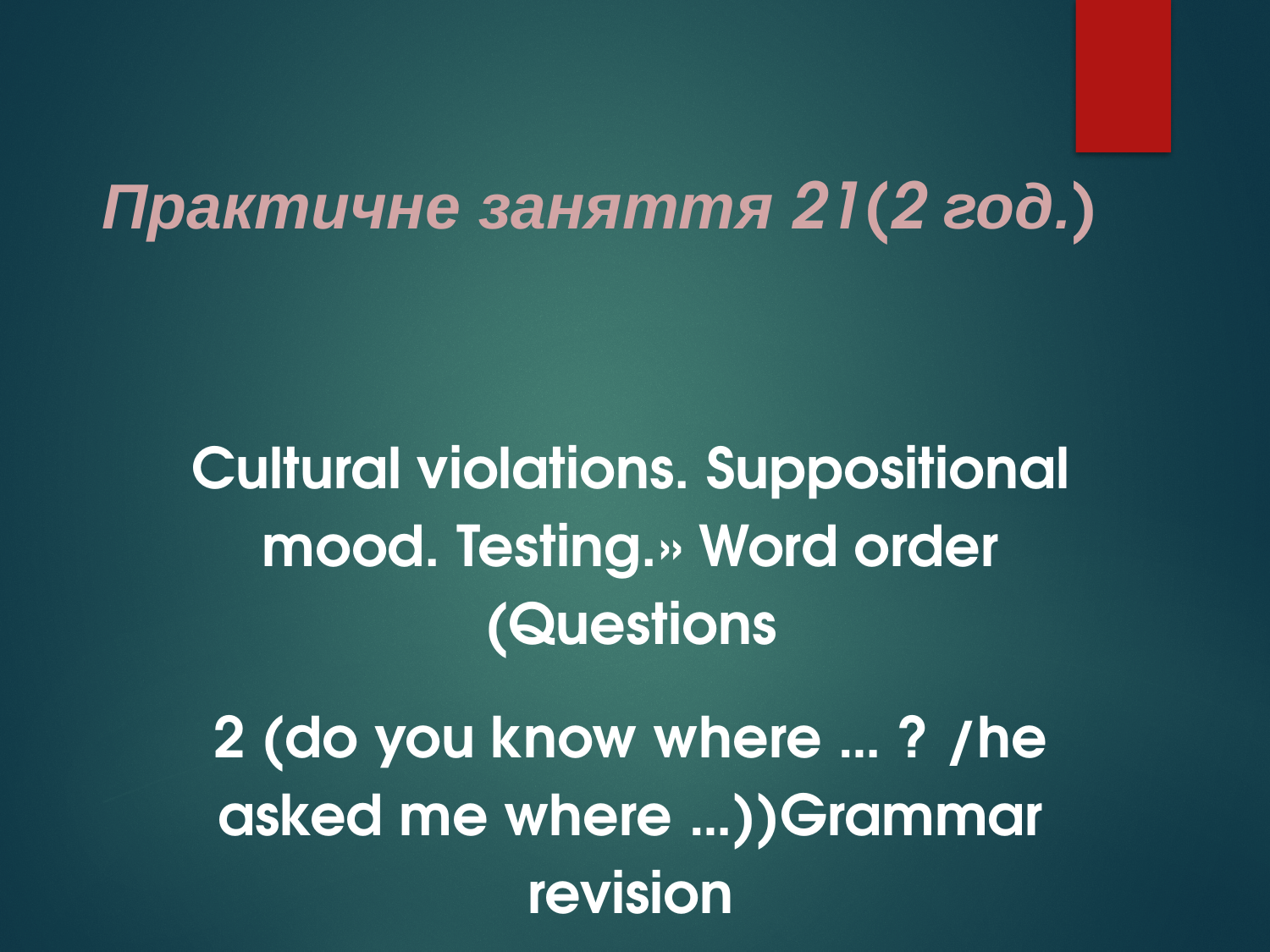

# Практичне заняття 21(2 год.)
Cultural violations. Suppositional mood. Testing.» Word order (Questions
2 (do you know where … ? /he asked me where …))Grammar revision